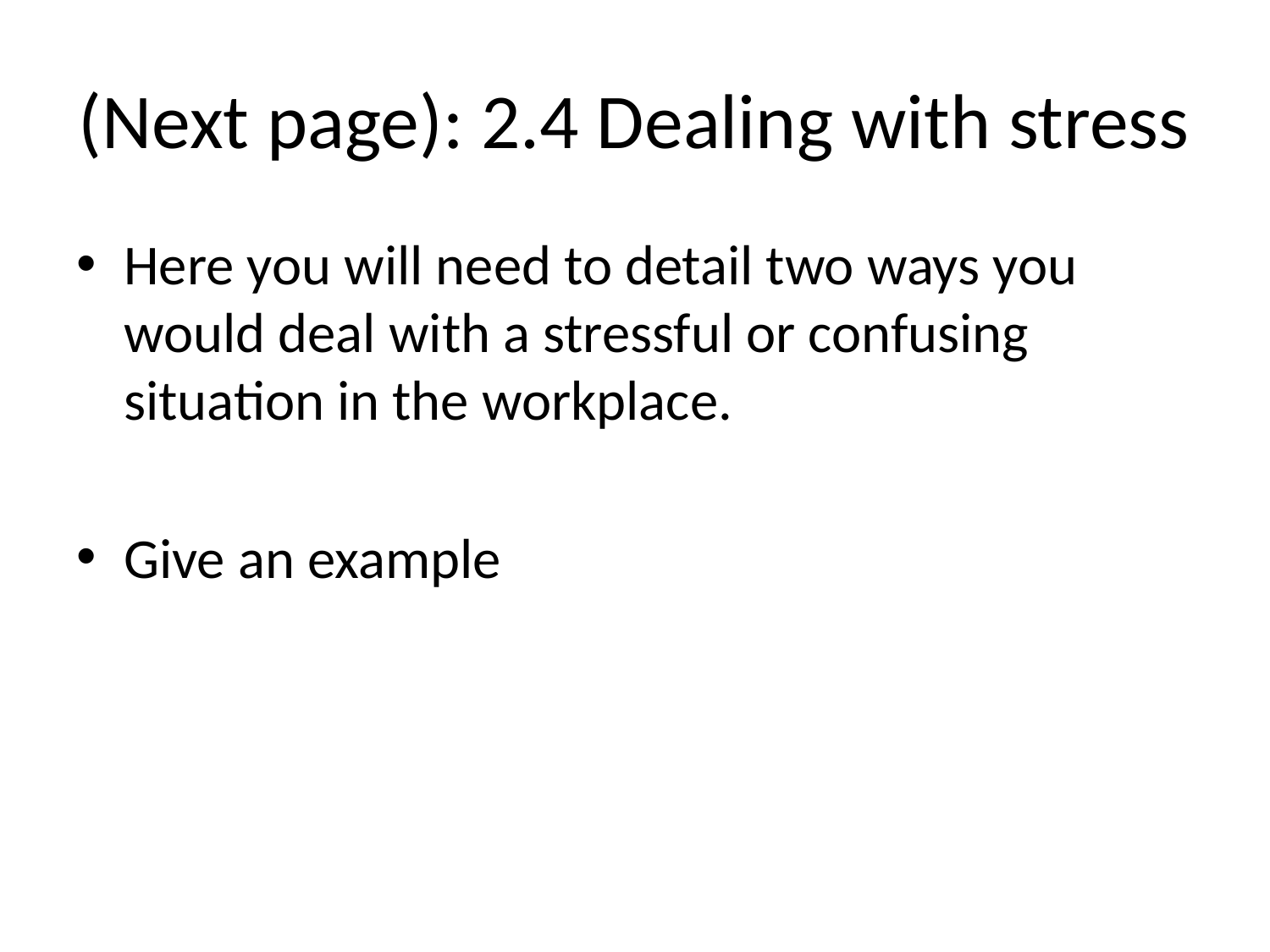

# (Next page): 2.4 Dealing with stress
Here you will need to detail two ways you would deal with a stressful or confusing situation in the workplace.

Give an example